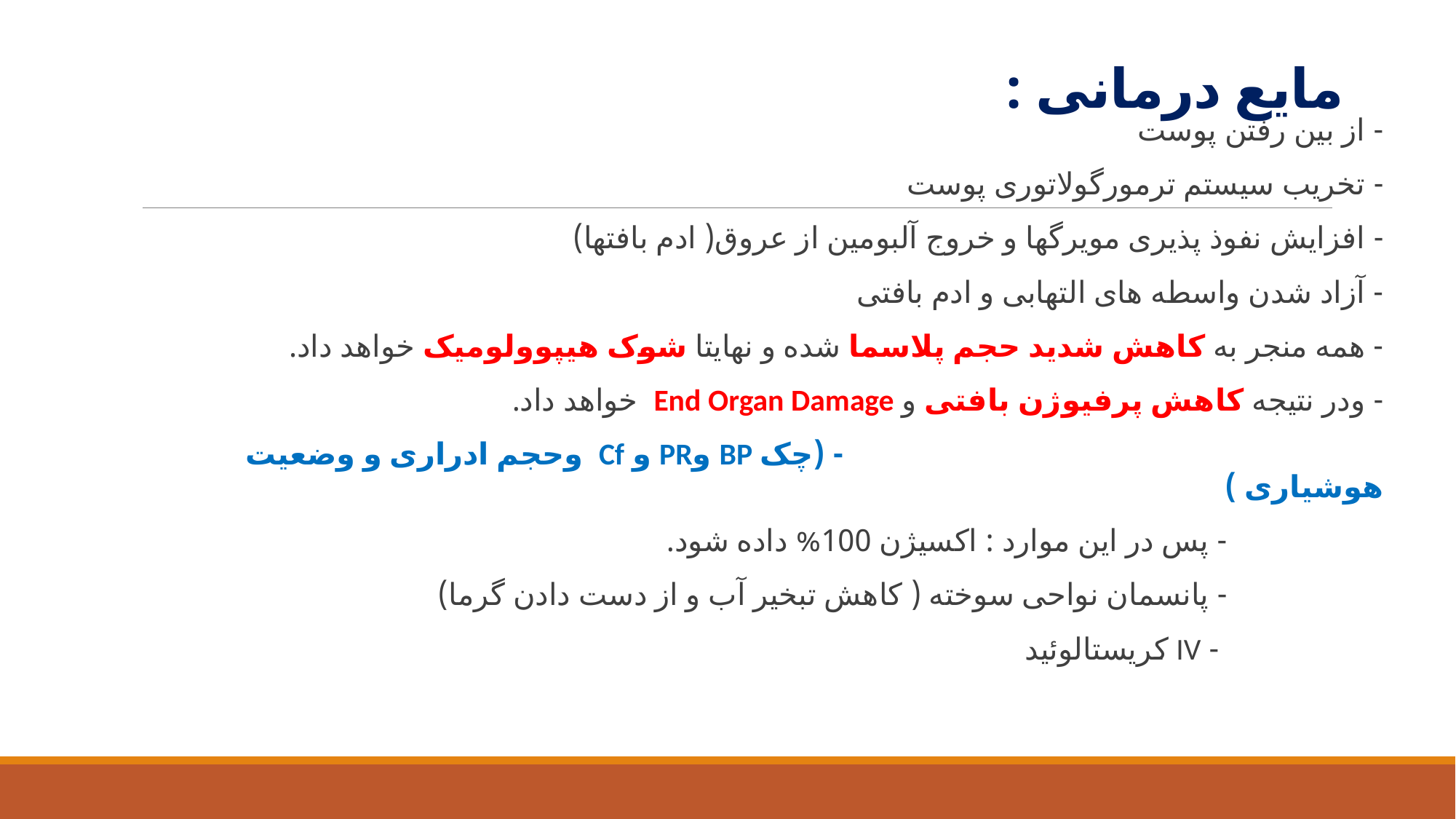

# مایع درمانی :
- از بین رفتن پوست
- تخریب سیستم ترمورگولاتوری پوست
- افزایش نفوذ پذیری مویرگها و خروج آلبومین از عروق( ادم بافتها)
- آزاد شدن واسطه های التهابی و ادم بافتی
- همه منجر به کاهش شدید حجم پلاسما شده و نهایتا شوک هیپوولومیک خواهد داد.
- ودر نتیجه کاهش پرفیوژن بافتی و End Organ Damage  خواهد داد.
                                                                     - (چک BP وPR و Cf  وحجم ادراری و وضعیت هوشیاری )
                    - پس در این موارد : اکسیژن 100% داده شود.
                    - پانسمان نواحی سوخته ( کاهش تبخیر آب و از دست دادن گرما)
                     - IV کریستالوئید